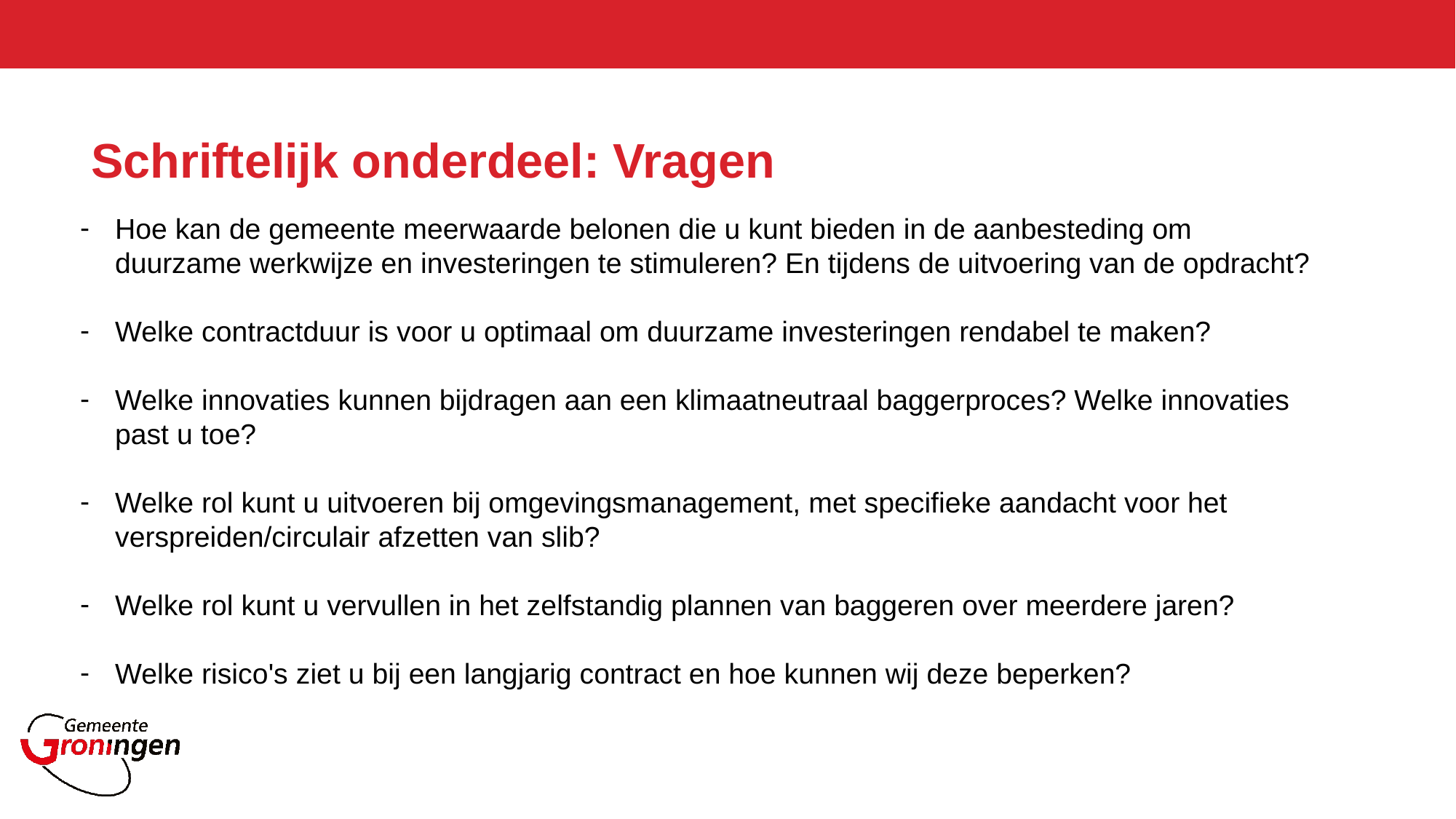

# Schriftelijk onderdeel: Vragen
Hoe kan de gemeente meerwaarde belonen die u kunt bieden in de aanbesteding om duurzame werkwijze en investeringen te stimuleren? En tijdens de uitvoering van de opdracht?

Welke contractduur is voor u optimaal om duurzame investeringen rendabel te maken?

Welke innovaties kunnen bijdragen aan een klimaatneutraal baggerproces? Welke innovaties past u toe?

Welke rol kunt u uitvoeren bij omgevingsmanagement, met specifieke aandacht voor het verspreiden/circulair afzetten van slib?

Welke rol kunt u vervullen in het zelfstandig plannen van baggeren over meerdere jaren?

Welke risico's ziet u bij een langjarig contract en hoe kunnen wij deze beperken?